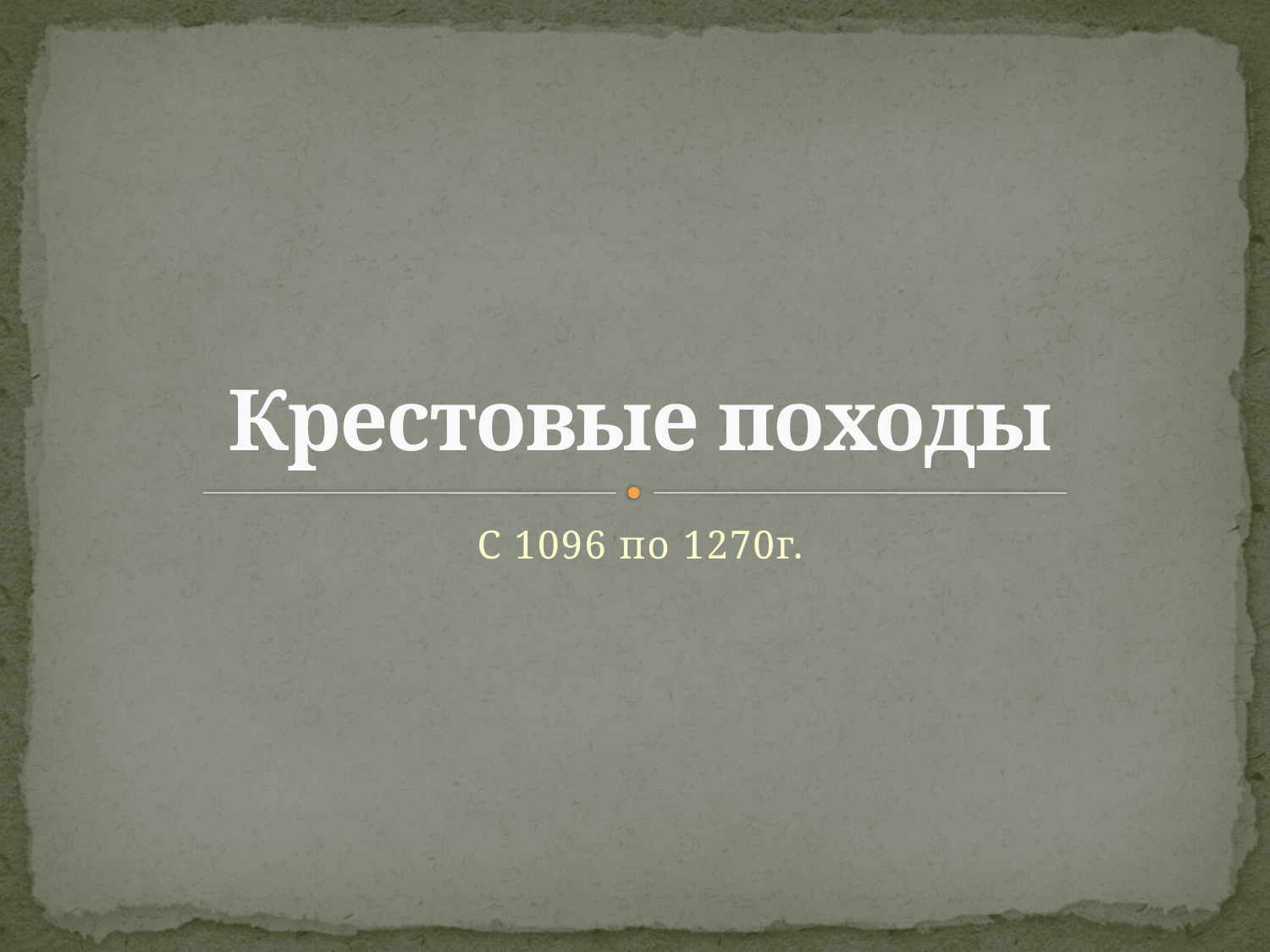

# Крестовые походы
С 1096 по 1270г.